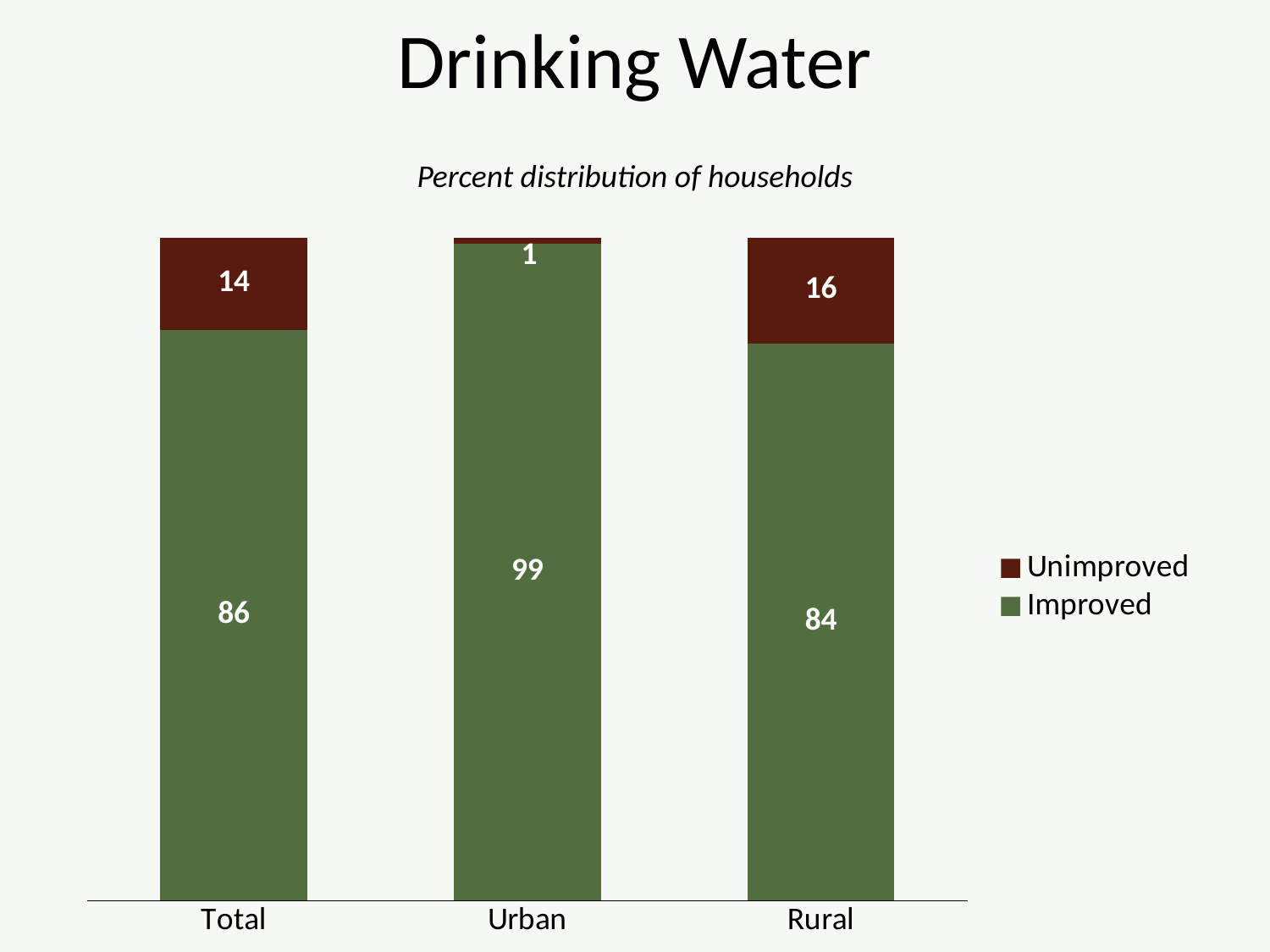

# Drinking Water
Percent distribution of households

### Chart

| Category | Improved | Unimproved |
|---|---|---|
| Total | 86.0 | 14.0 |
| Urban | 99.0 | 1.0 |
| Rural | 84.0 | 16.0 |